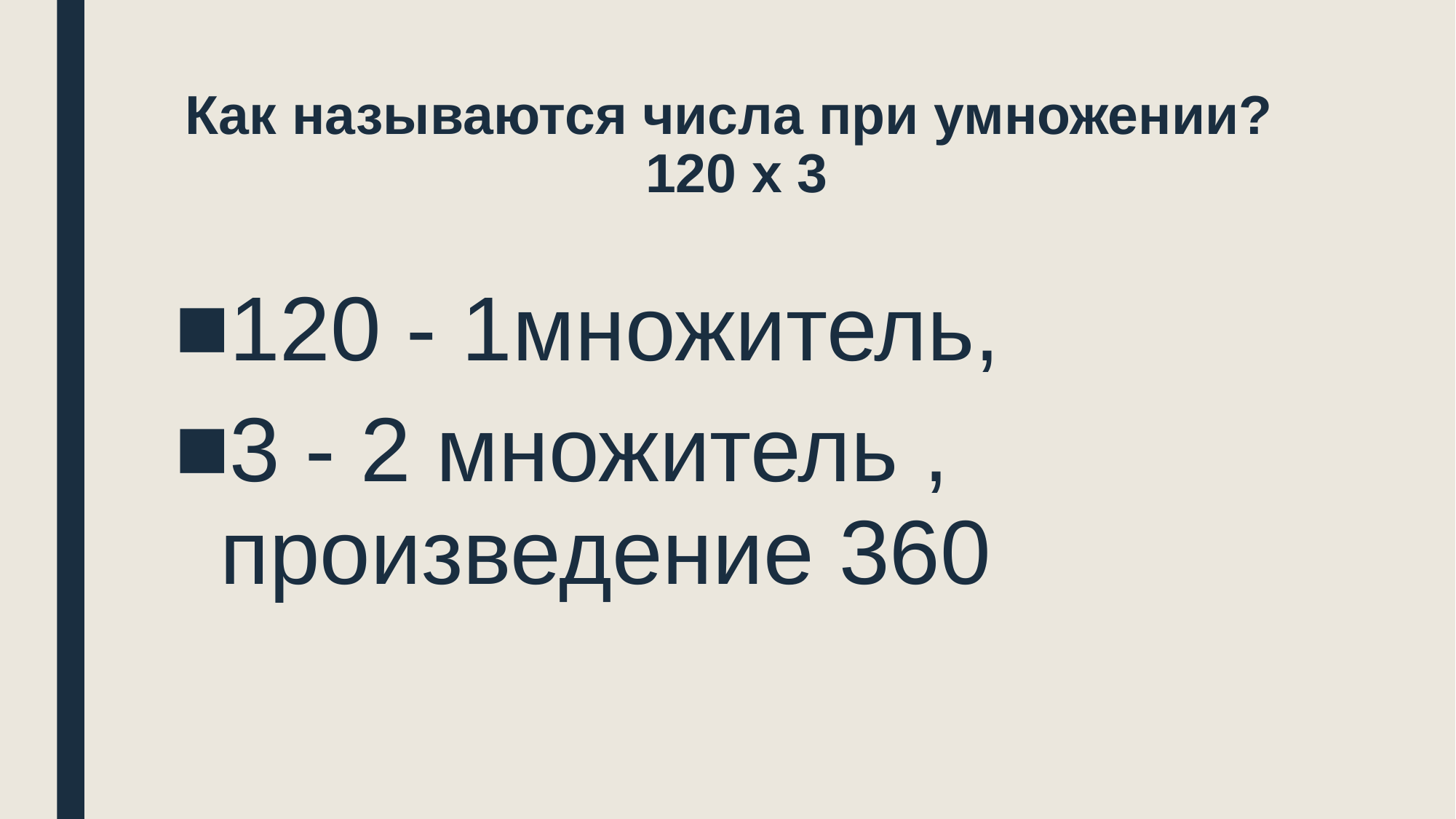

# Как называются числа при умножении? 120 х 3
120 - 1множитель,
3 - 2 множитель ,    произведение 360